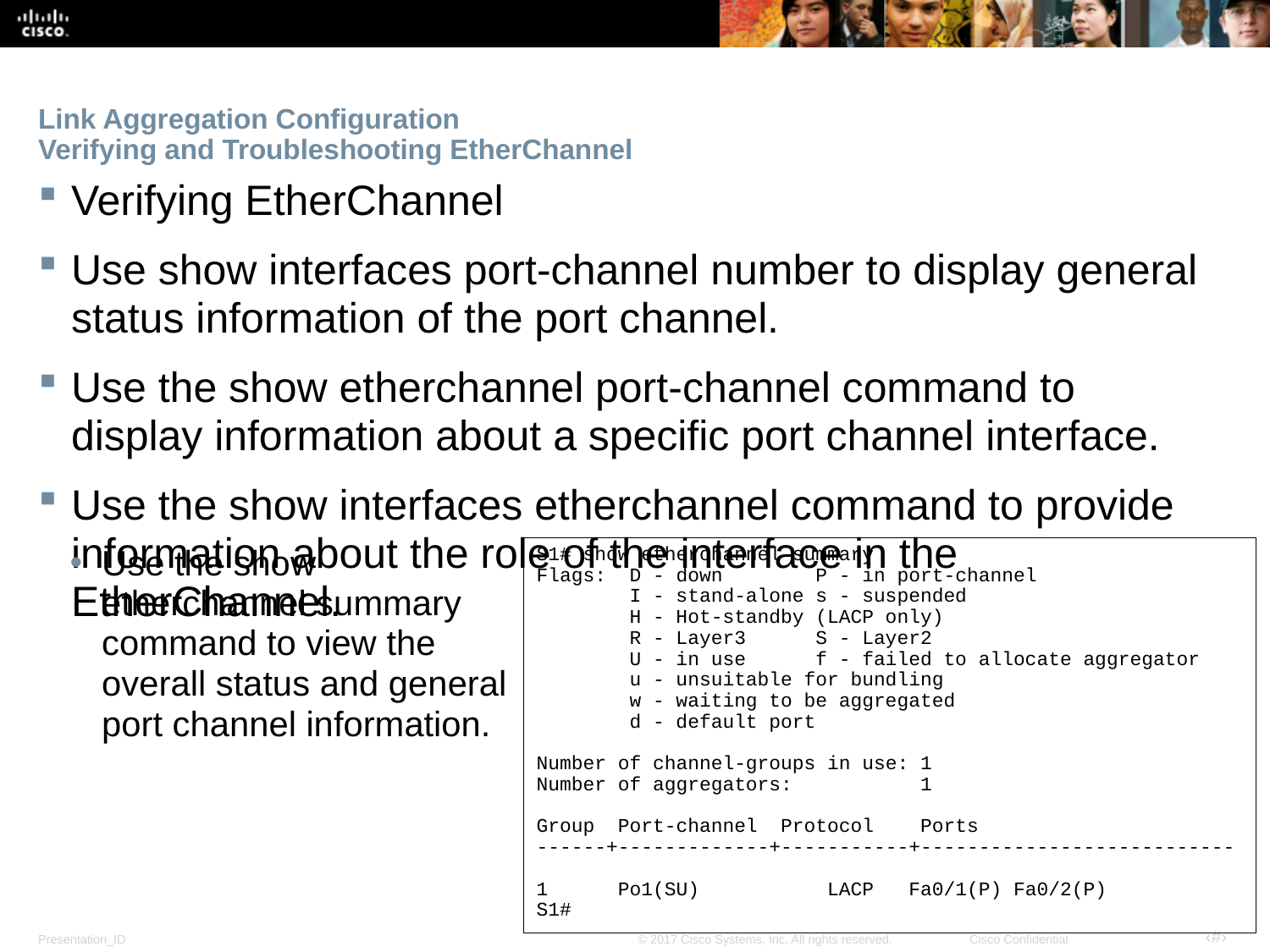

# Link Aggregation Configuration Verifying and Troubleshooting EtherChannel
Verifying EtherChannel
Use show interfaces port-channel number to display general status information of the port channel.
Use the show etherchannel port-channel command to display information about a specific port channel interface.
Use the show interfaces etherchannel command to provide information about the role of the interface in the EtherChannel.

Use the show etherchannel summary command to view the overall status and general port channel information.

S1# show etherchannel summary
Flags:  D - down        P - in port-channel
        I - stand-alone s - suspended
        H - Hot-standby (LACP only)
        R - Layer3      S - Layer2
        U - in use      f - failed to allocate aggregator
        u - unsuitable for bundling
        w - waiting to be aggregated
        d - default port

Number of channel-groups in use: 1
Number of aggregators:           1

Group  Port-channel  Protocol    Ports
------+-------------+-----------+---------------------------

1      Po1(SU)           LACP   Fa0/1(P) Fa0/2(P)
S1#